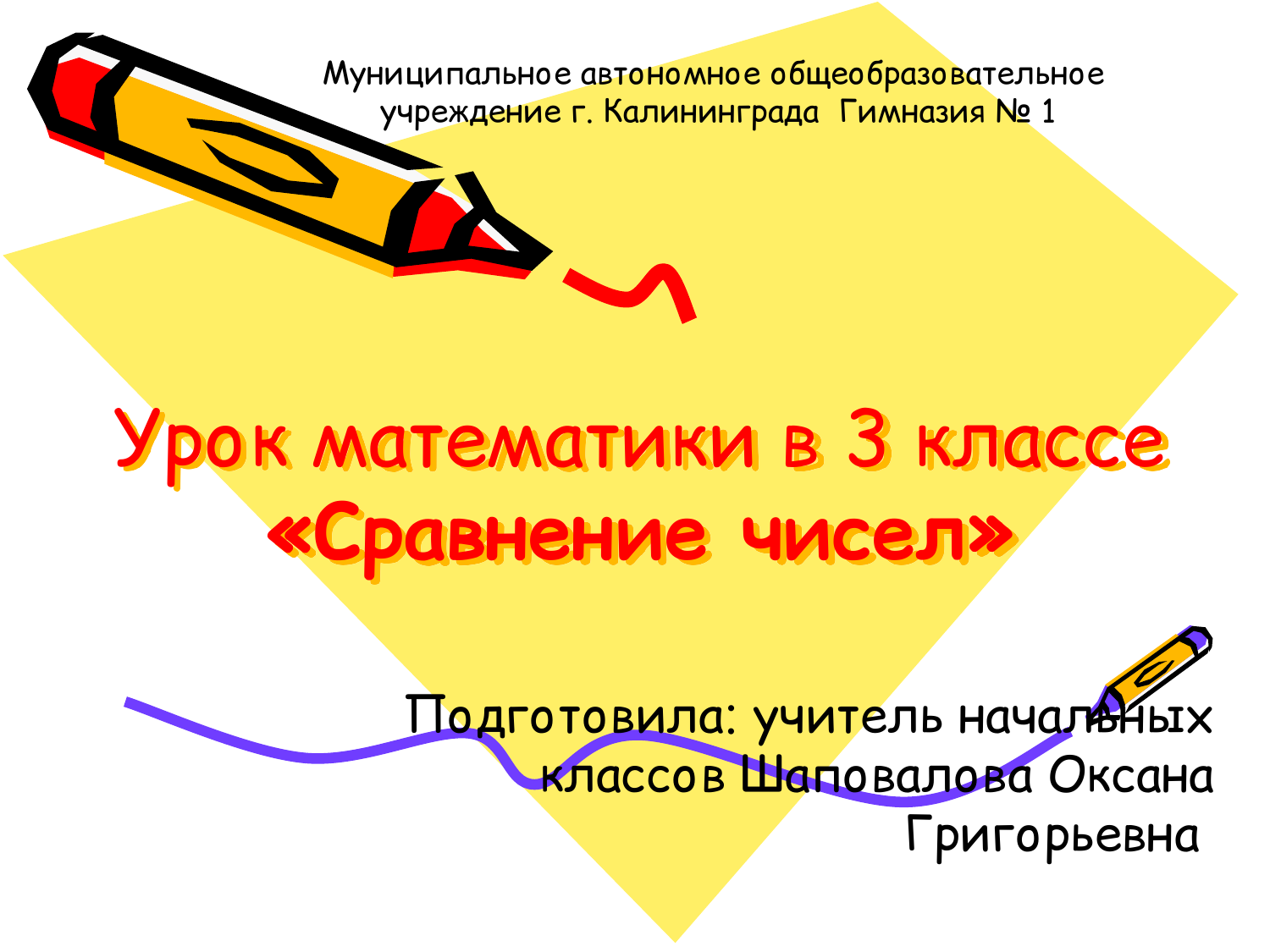

Муниципальное автономное общеобразовательное
 учреждение г. Калининграда  Гимназия № 1
# Урок математики в 3 классе «Сравнение чисел»
Подготовила: учитель начальных классов Шаповалова Оксана Григорьевна